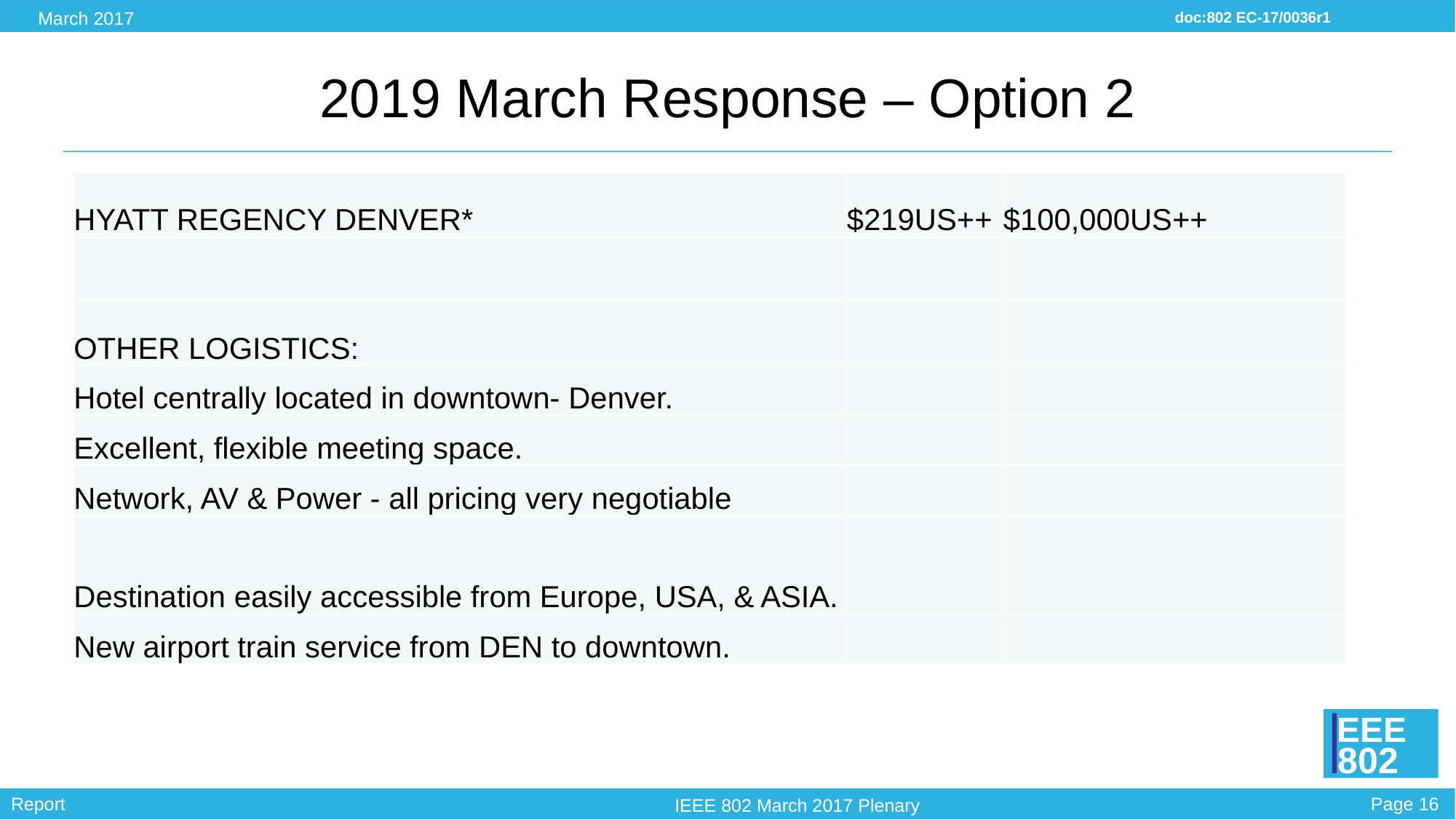

# 2019 March Response – Option 2
| HYATT REGENCY DENVER\* | $219US++ | $100,000US++ |
| --- | --- | --- |
|  |  |  |
| OTHER LOGISTICS: |  |  |
| Hotel centrally located in downtown- Denver. |  |  |
| Excellent, flexible meeting space. |  |  |
| Network, AV & Power - all pricing very negotiable |  |  |
| Destination easily accessible from Europe, USA, & ASIA. |  |  |
| New airport train service from DEN to downtown. |  |  |